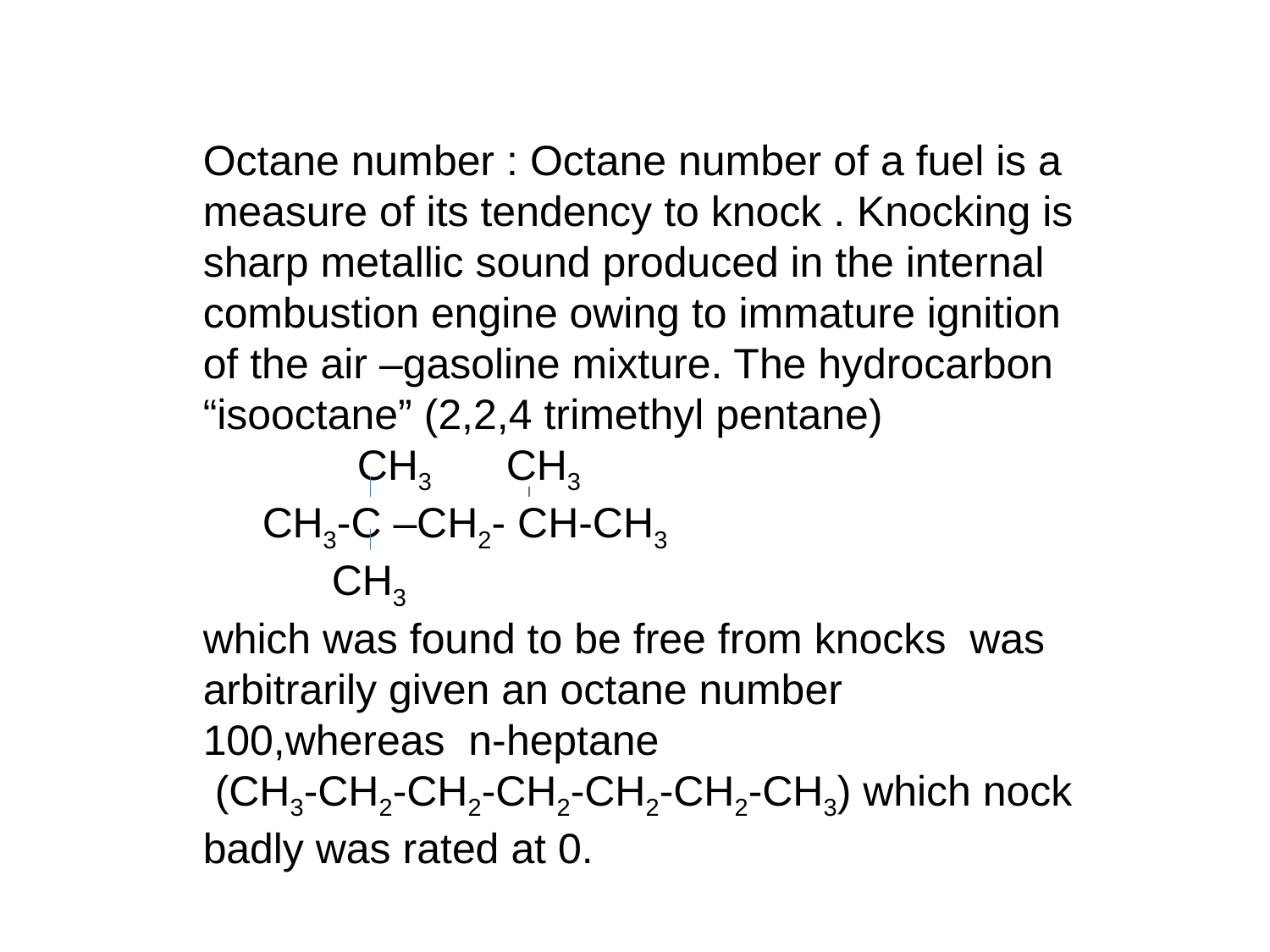

Octane number : Octane number of a fuel is a measure of its tendency to knock . Knocking is sharp metallic sound produced in the internal combustion engine owing to immature ignition of the air –gasoline mixture. The hydrocarbon “isooctane” (2,2,4 trimethyl pentane)
             CH3           CH3
     CH3-C –CH2- CH-CH3
                   CH3
which was found to be free from knocks  was arbitrarily given an octane number 100,whereas  n-heptane
 (CH3-CH2-CH2-CH2-CH2-CH2-CH3) which nock badly was rated at 0.